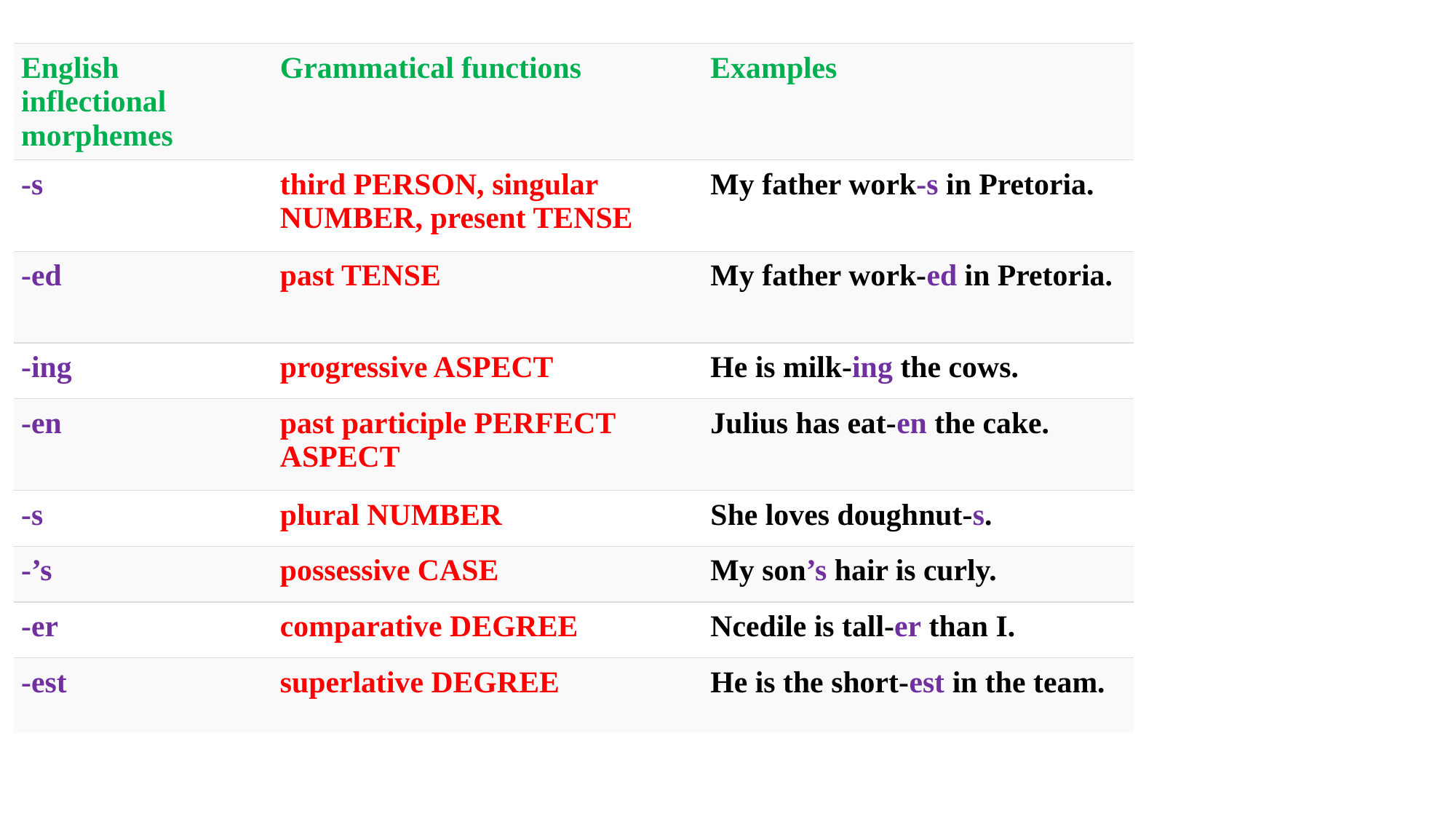

| English inflectional morphemes | Grammatical functions | Examples |
| --- | --- | --- |
| -s | third PERSON, singular NUMBER, present TENSE | My father work-s in Pretoria. |
| -ed | past TENSE | My father work-ed in Pretoria. |
| -ing | progressive ASPECT | He is milk-іng the cows. |
| -en | past participle PERFECT ASPECT | Julius has eat-en the cake. |
| -s | plural NUMBER | She loves doughnut-s. |
| -’s | possessive CASE | My son’s hair is curly. |
| -er | comparative DEGREE | Ncedile is tall-er than I. |
| -est | superlative DEGREE | He is the short-est in the team. |